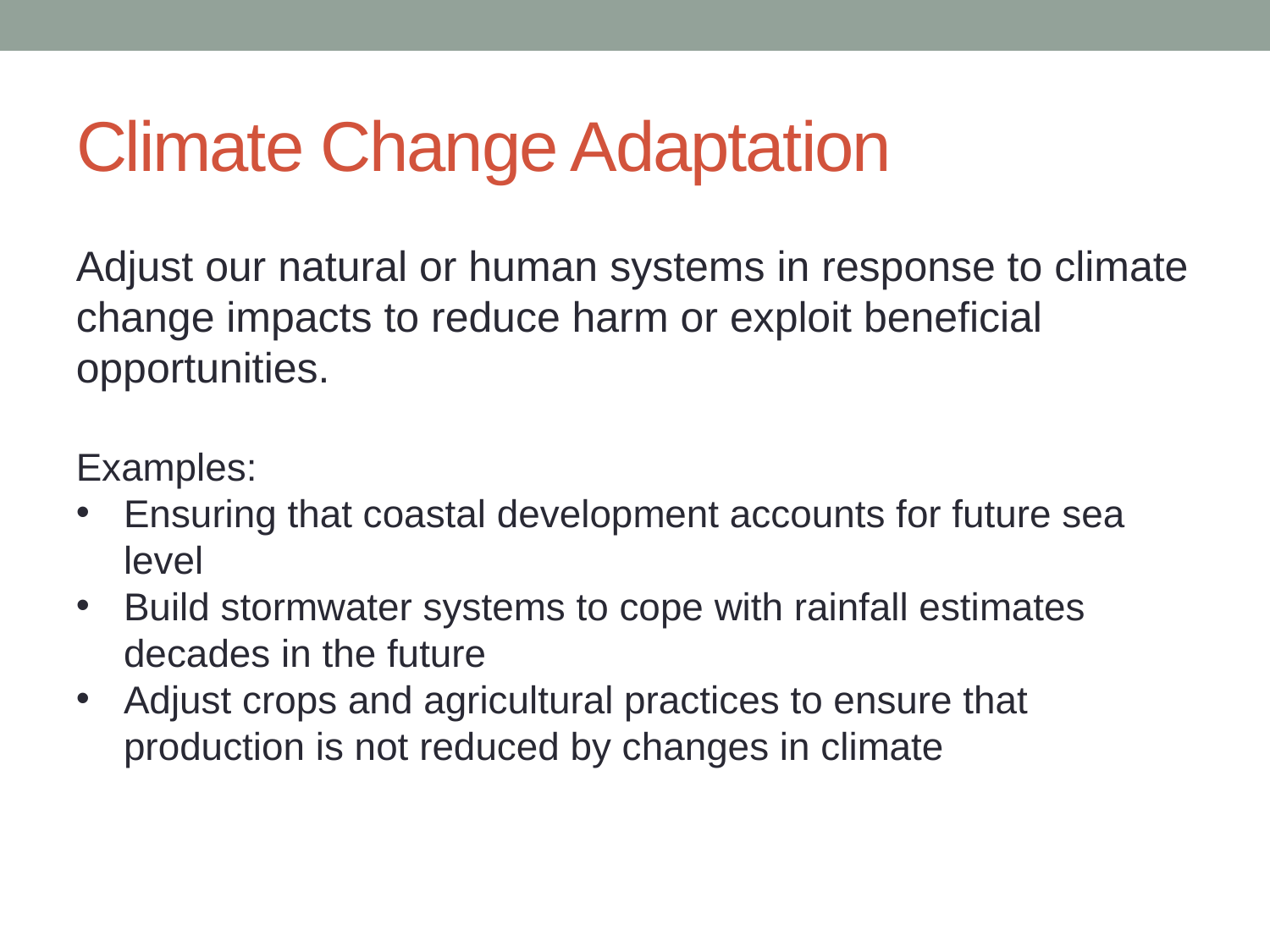

# Climate Change Adaptation
Adjust our natural or human systems in response to climate change impacts to reduce harm or exploit beneficial opportunities.

Examples:
Ensuring that coastal development accounts for future sea level
Build stormwater systems to cope with rainfall estimates decades in the future
Adjust crops and agricultural practices to ensure that production is not reduced by changes in climate